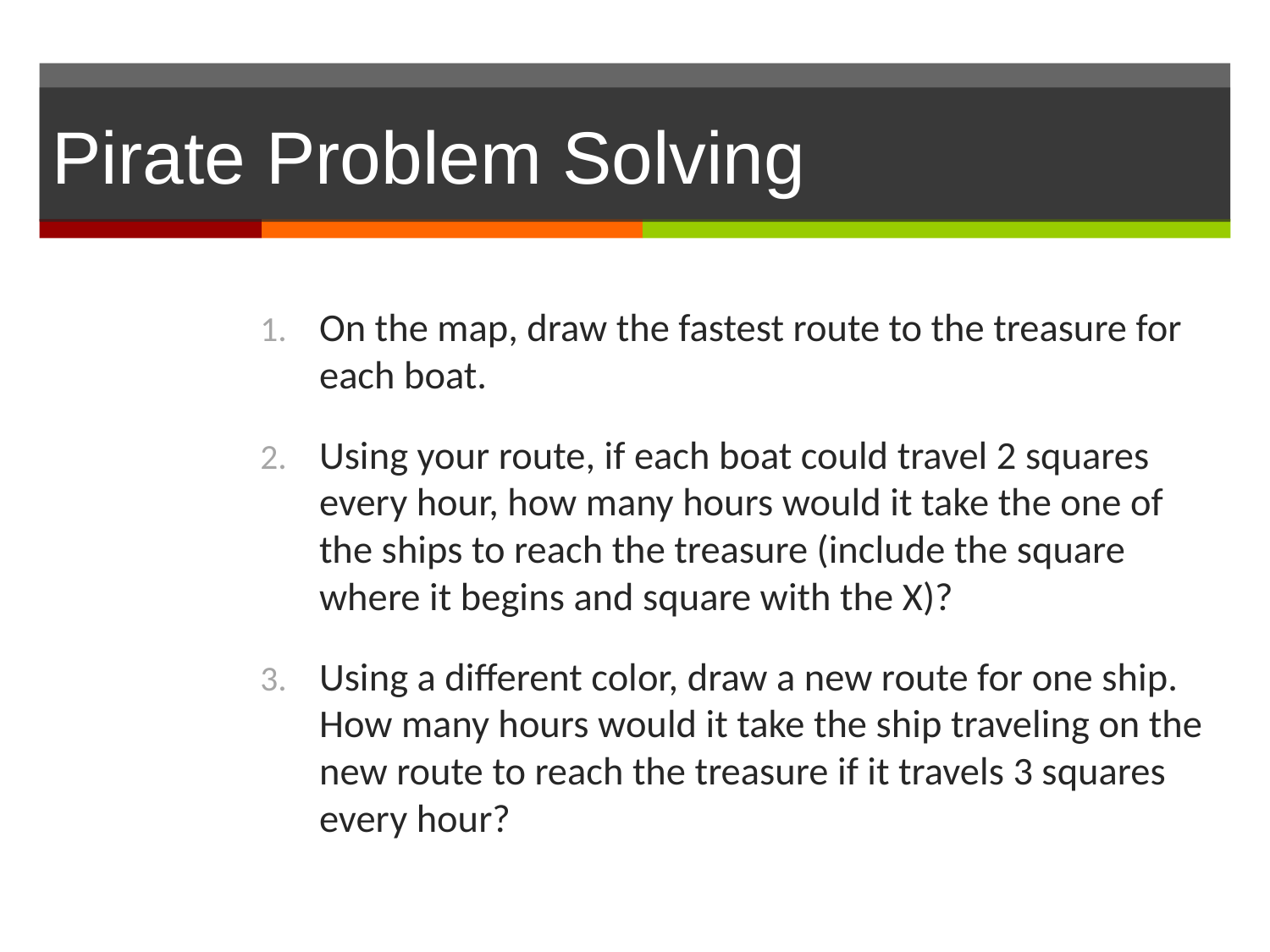

# Pirate Problem Solving
On the map, draw the fastest route to the treasure for each boat.
Using your route, if each boat could travel 2 squares every hour, how many hours would it take the one of the ships to reach the treasure (include the square where it begins and square with the X)?
Using a different color, draw a new route for one ship.  How many hours would it take the ship traveling on the new route to reach the treasure if it travels 3 squares every hour?